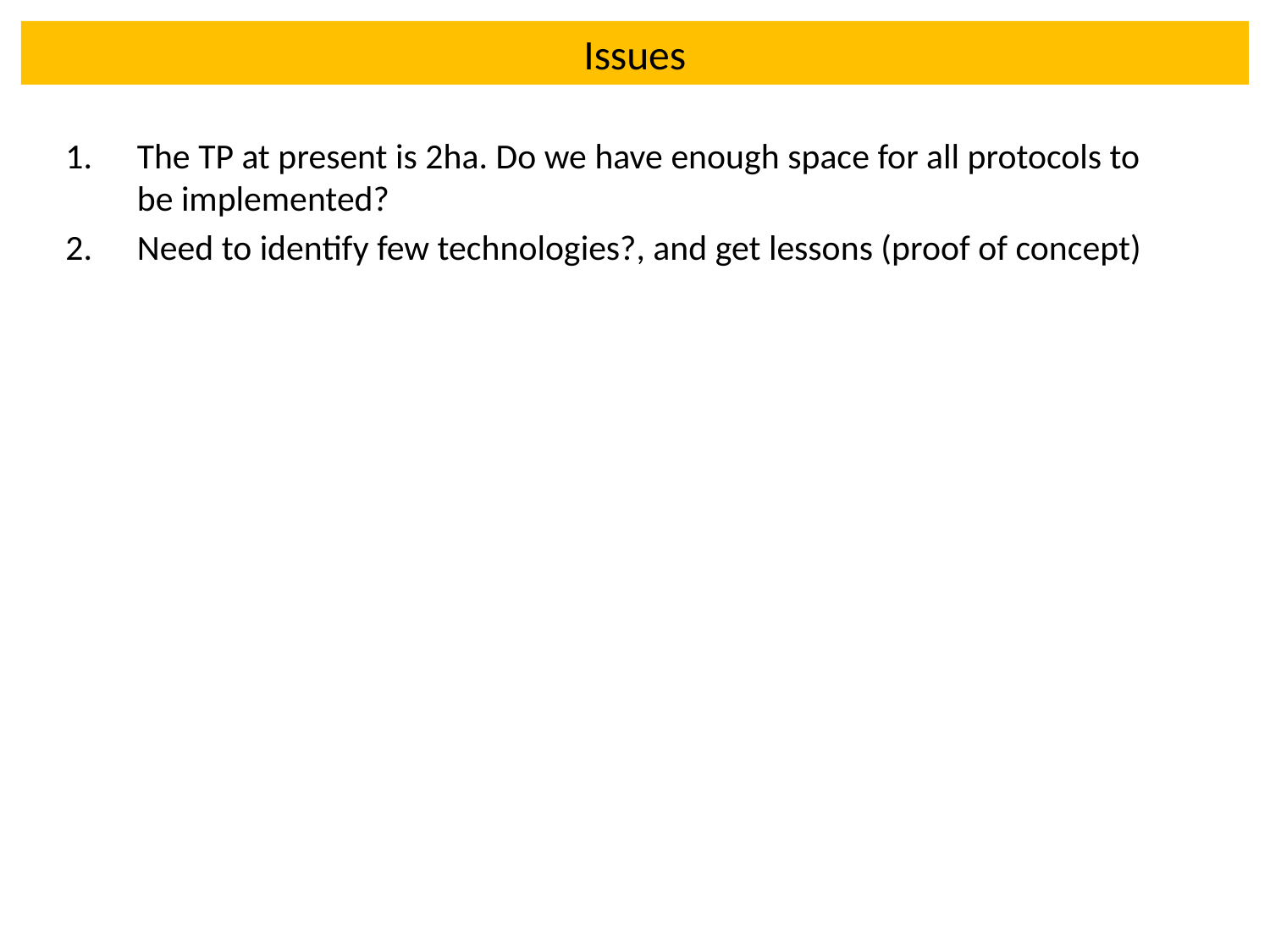

# Issues
The TP at present is 2ha. Do we have enough space for all protocols to be implemented?
Need to identify few technologies?, and get lessons (proof of concept)